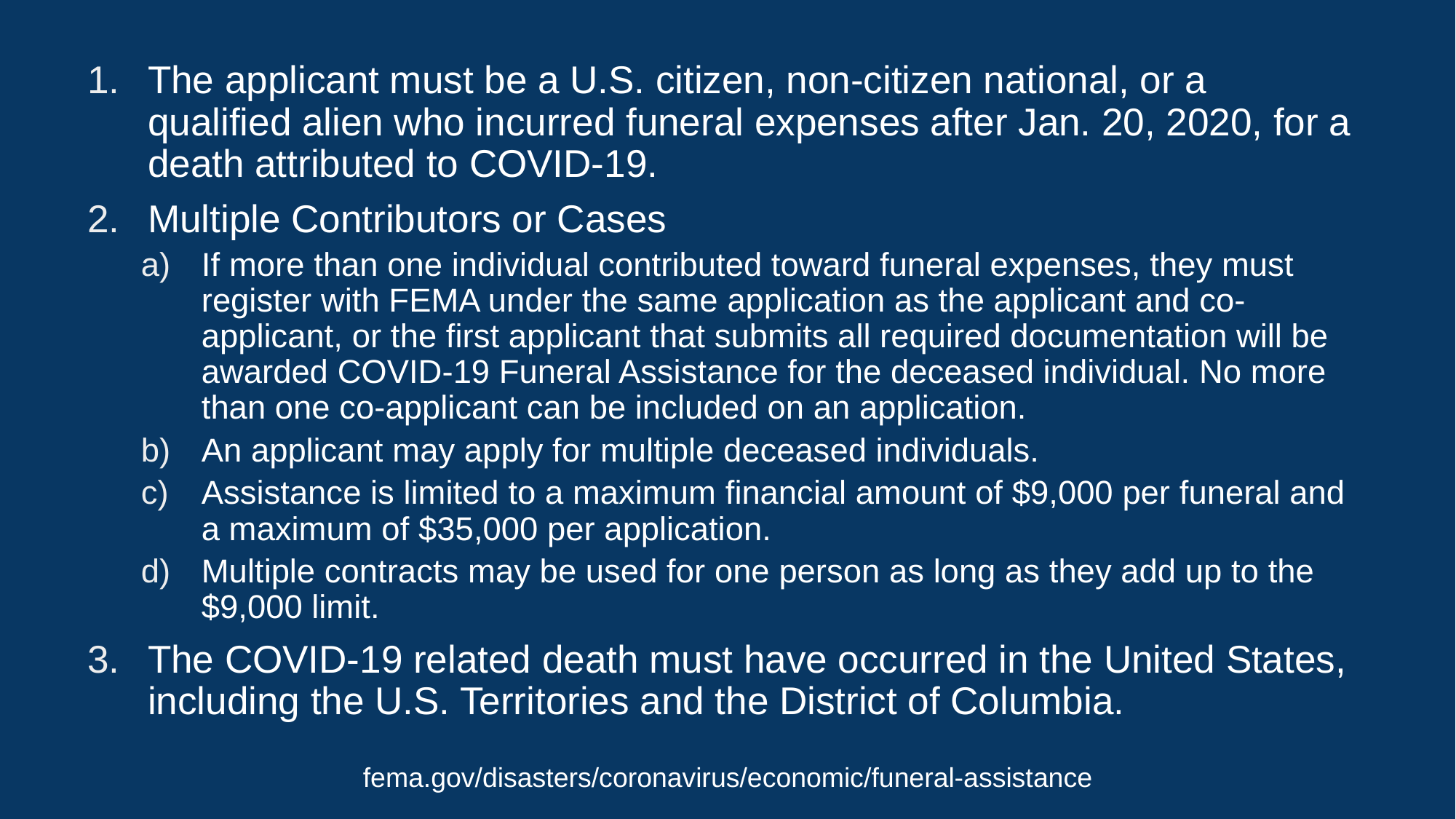

The applicant must be a U.S. citizen, non-citizen national, or a qualified alien who incurred funeral expenses after Jan. 20, 2020, for a death attributed to COVID-19.
Multiple Contributors or Cases
If more than one individual contributed toward funeral expenses, they must register with FEMA under the same application as the applicant and co-applicant, or the first applicant that submits all required documentation will be awarded COVID-19 Funeral Assistance for the deceased individual. No more than one co-applicant can be included on an application.
An applicant may apply for multiple deceased individuals.
Assistance is limited to a maximum financial amount of $9,000 per funeral and a maximum of $35,000 per application.
Multiple contracts may be used for one person as long as they add up to the $9,000 limit.
The COVID-19 related death must have occurred in the United States, including the U.S. Territories and the District of Columbia.

fema.gov/disasters/coronavirus/economic/funeral-assistance